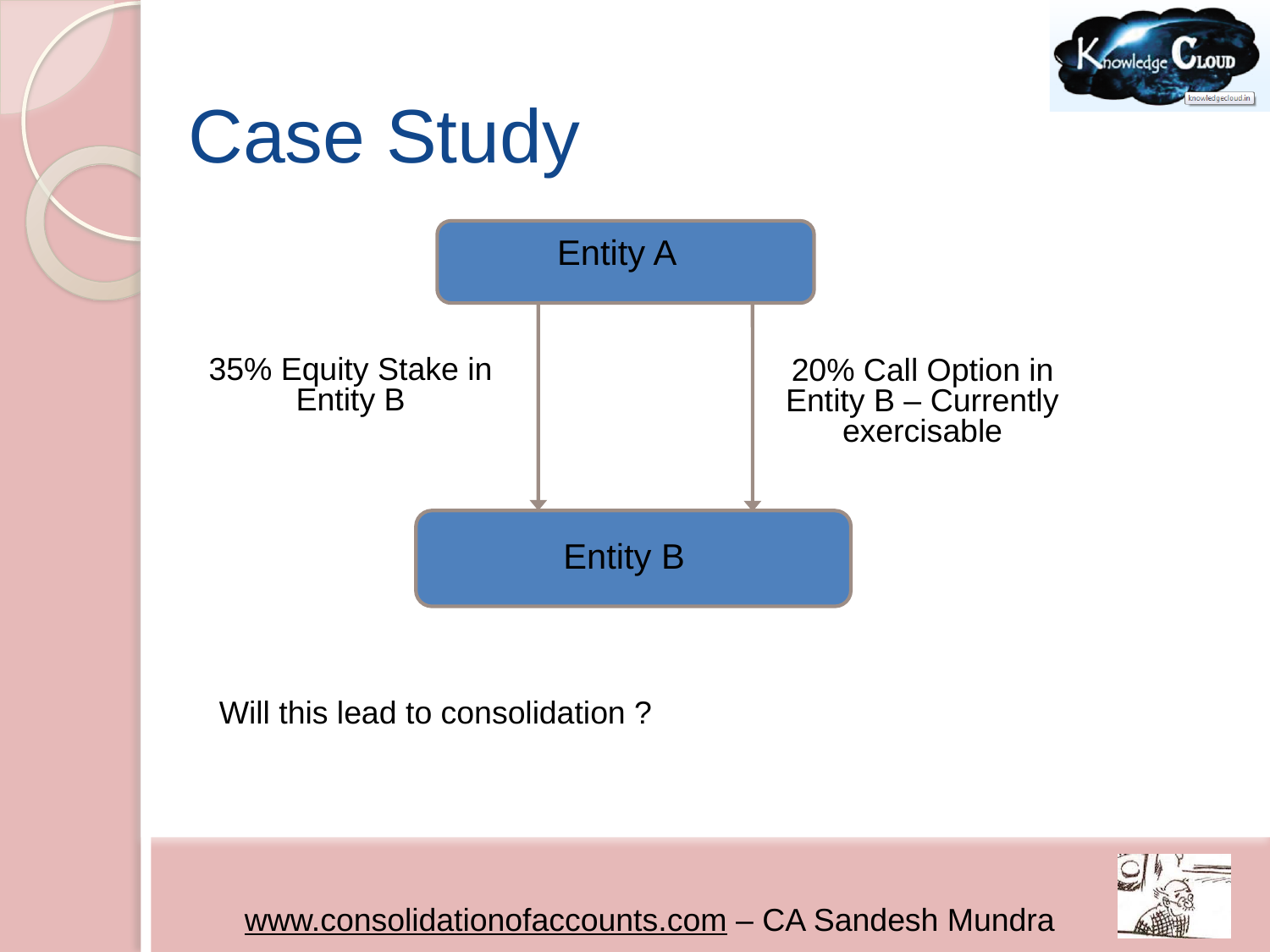

# Case Study

Entity A

35% Equity Stake in Entity B
20% Call Option in Entity B – Currently exercisable

Entity B
Will this lead to consolidation ?